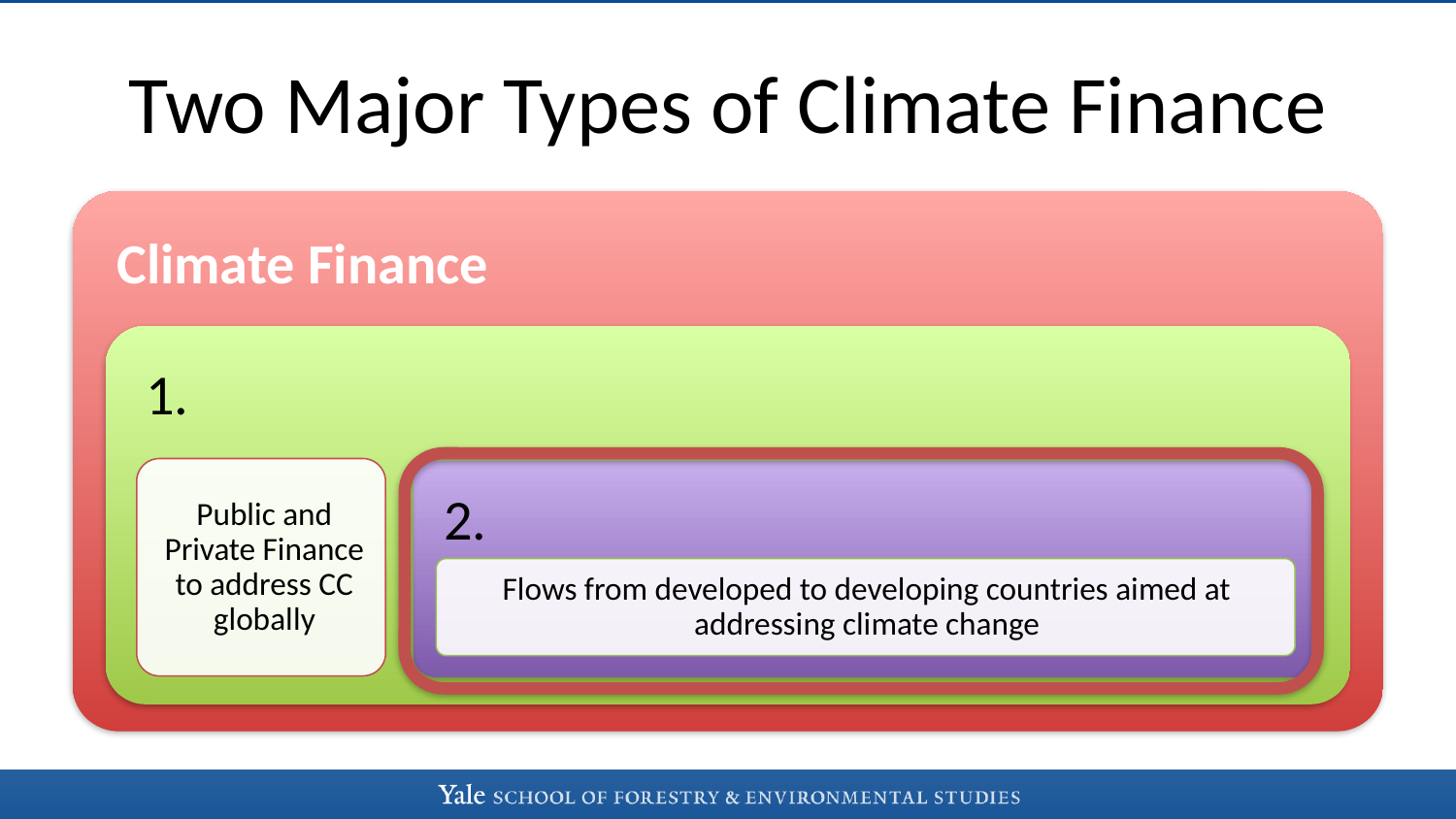

# Two Major Types of Climate Finance
Climate Finance
1.
Public and Private Finance to address CC globally
2.
Flows from developed to developing countries aimed at addressing climate change